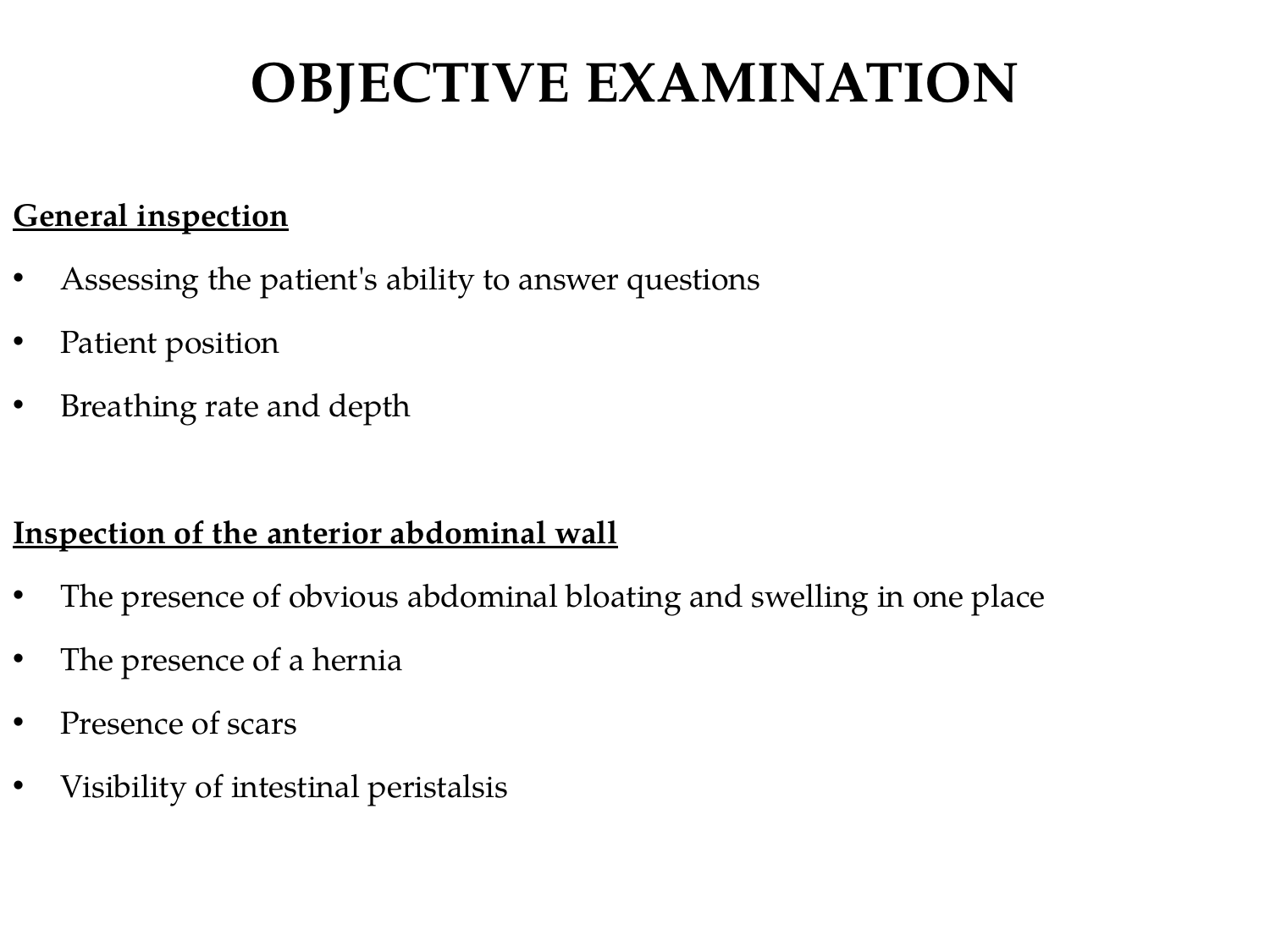

# OBJECTIVE EXAMINATION
General inspection
Assessing the patient's ability to answer questions
Patient position
Breathing rate and depth

Inspection of the anterior abdominal wall
The presence of obvious abdominal bloating and swelling in one place
The presence of a hernia
Presence of scars
Visibility of intestinal peristalsis